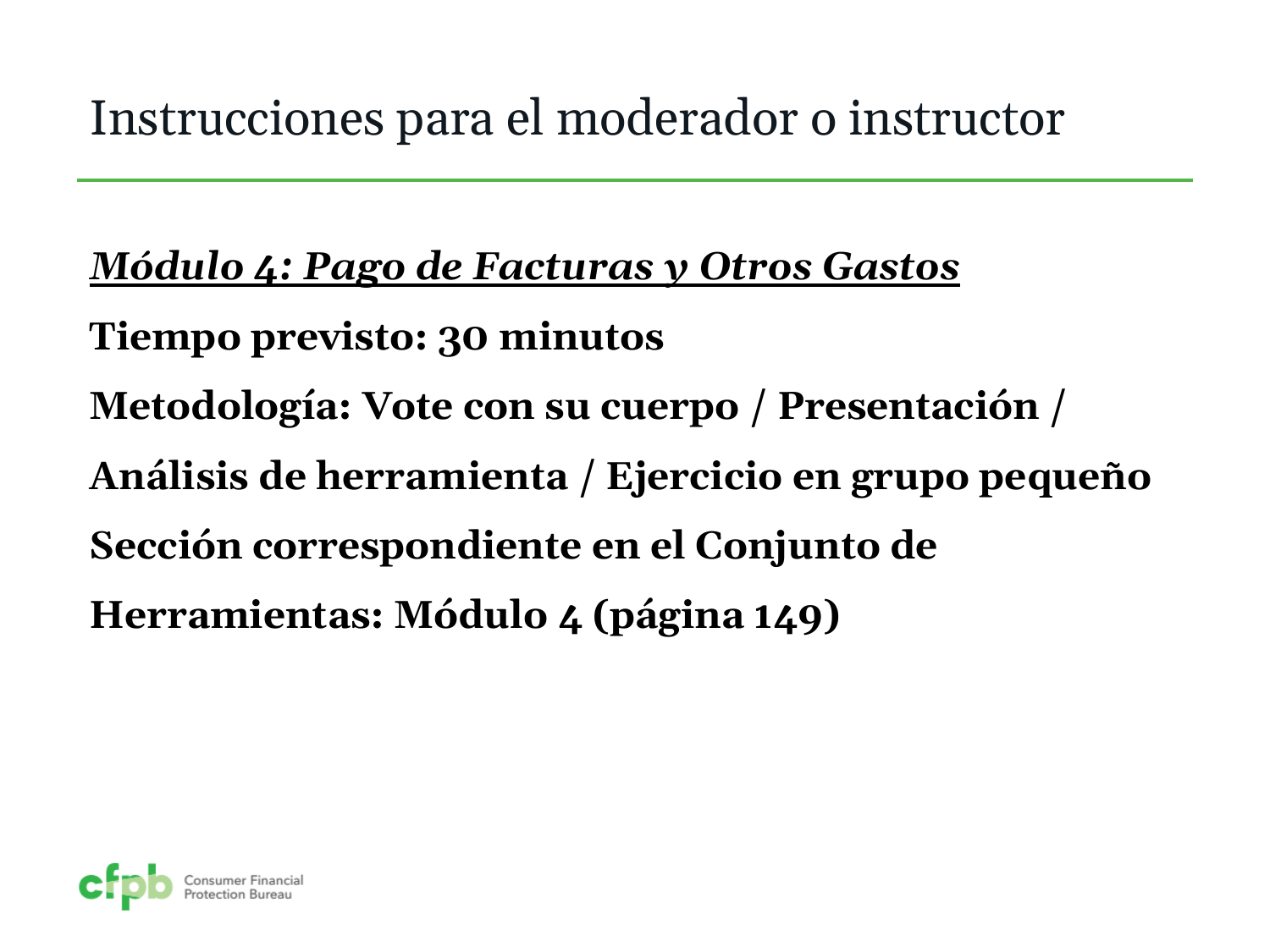

# Instrucciones para el moderador o instructor
Módulo 4: Pago de Facturas y Otros Gastos
Tiempo previsto: 30 minutos
Metodología: Vote con su cuerpo / Presentación / Análisis de herramienta / Ejercicio en grupo pequeño
Sección correspondiente en el Conjunto de Herramientas: Módulo 4 (página 149)